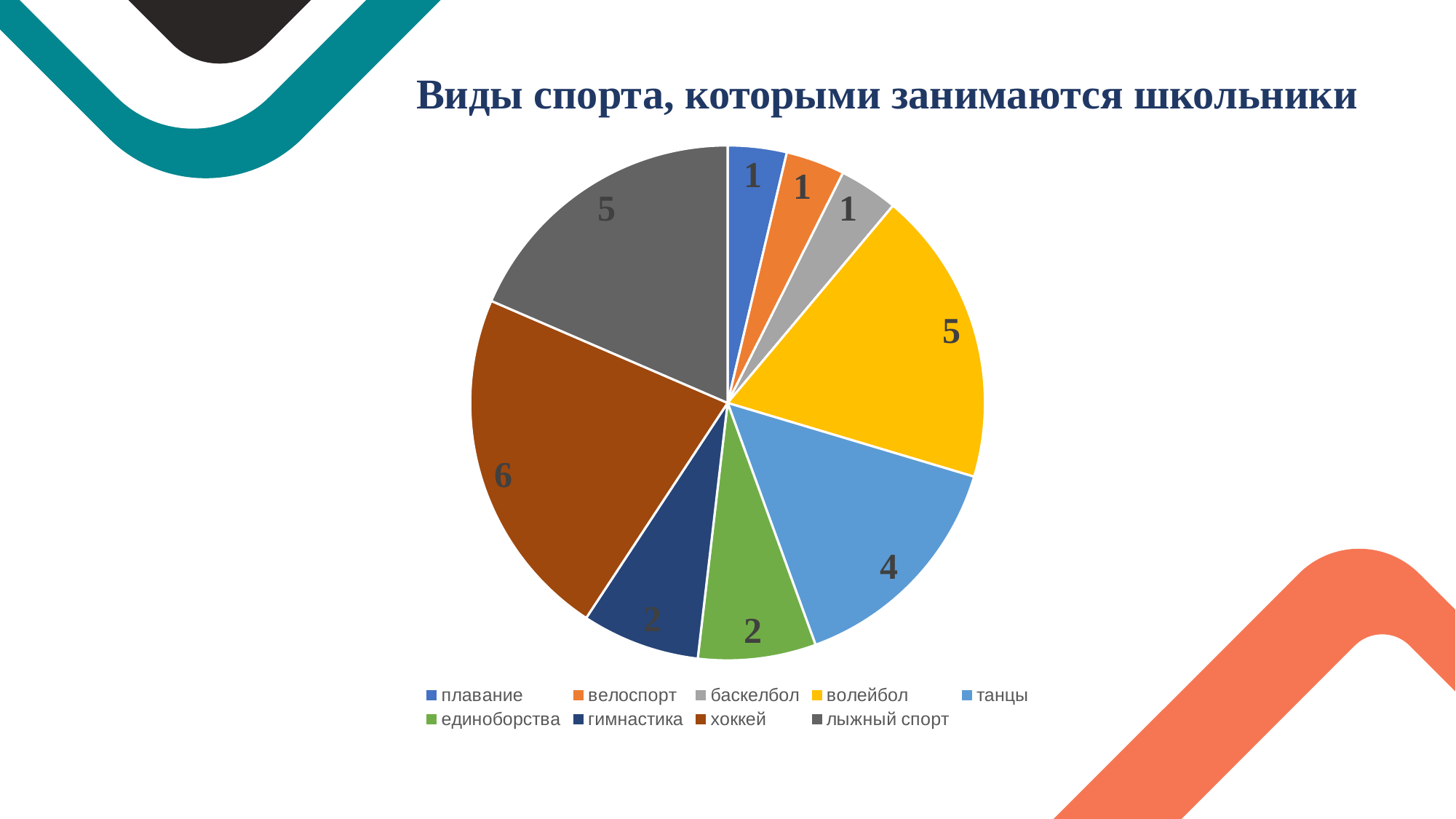

Виды спорта, которыми занимаются школьники

### Chart

| Category | Виды спорта, которыми занимаются школьники |
|---|---|
| плавание | 1.0 |
| велоспорт | 1.0 |
| баскелбол | 1.0 |
| волейбол | 5.0 |
| танцы | 4.0 |
| единоборства | 2.0 |
| гимнастика | 2.0 |
| хоккей | 6.0 |
| лыжный спорт | 5.0 |